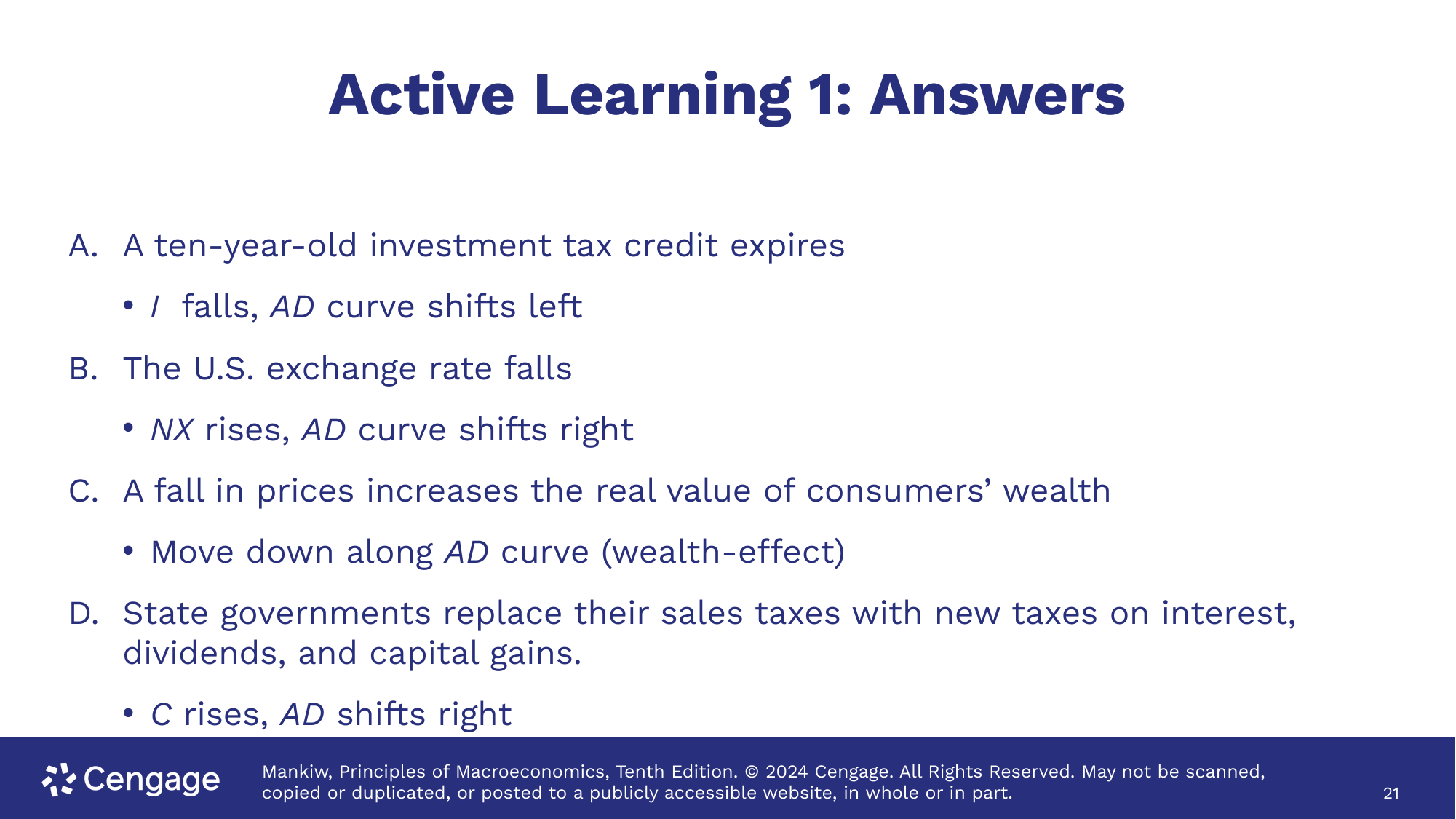

# Active Learning 1: Answers
A ten-year-old investment tax credit expires
I  falls, AD curve shifts left
The U.S. exchange rate falls
NX rises, AD curve shifts right
A fall in prices increases the real value of consumers’ wealth
Move down along AD curve (wealth-effect)
State governments replace their sales taxes with new taxes on interest, dividends, and capital gains.
C rises, AD shifts right